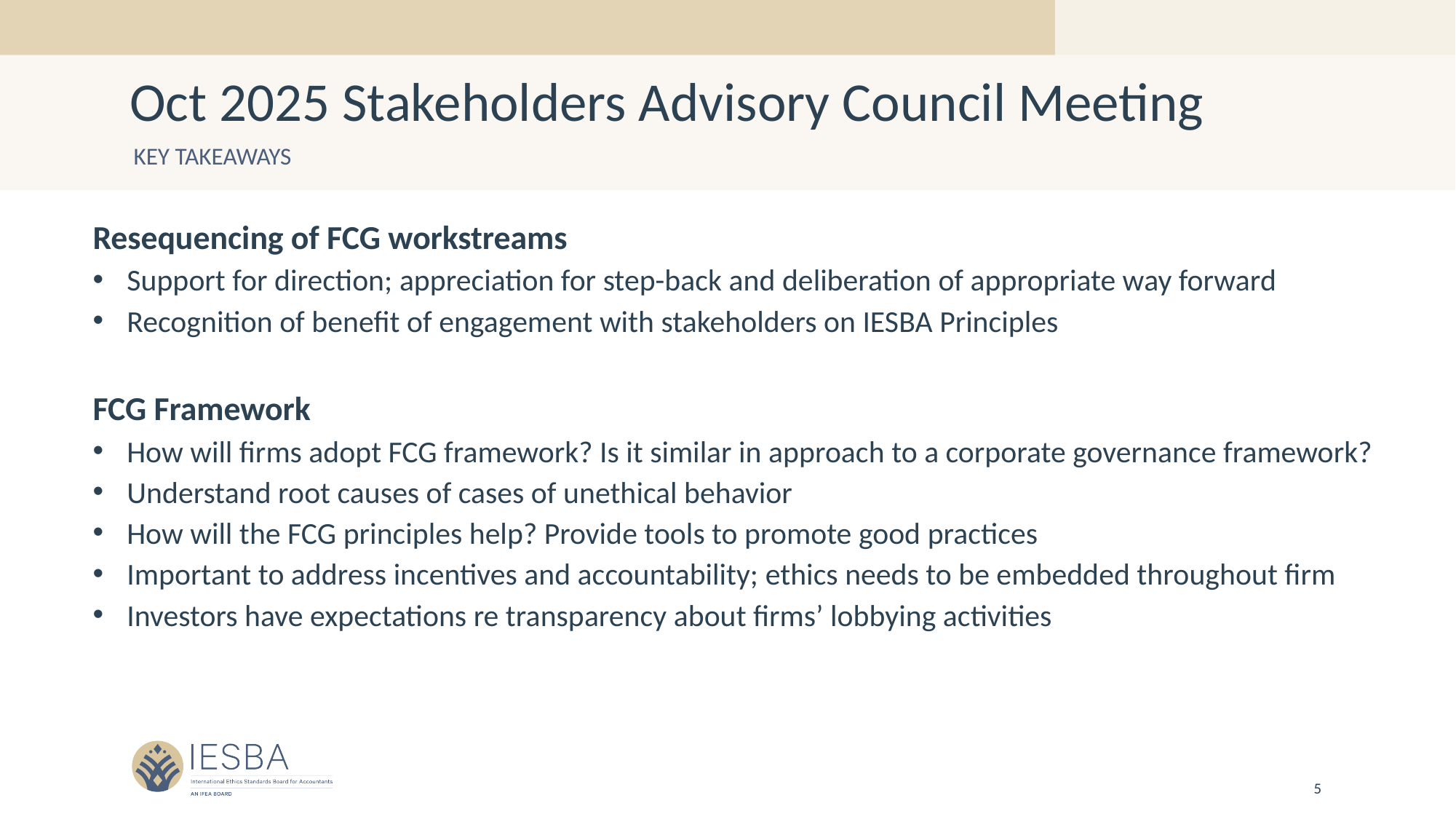

# Oct 2025 Stakeholders Advisory Council Meeting
Key Takeaways
Resequencing of FCG workstreams
Support for direction; appreciation for step-back and deliberation of appropriate way forward
Recognition of benefit of engagement with stakeholders on IESBA Principles

FCG Framework
How will firms adopt FCG framework? Is it similar in approach to a corporate governance framework?
Understand root causes of cases of unethical behavior
How will the FCG principles help? Provide tools to promote good practices
Important to address incentives and accountability; ethics needs to be embedded throughout firm
Investors have expectations re transparency about firms’ lobbying activities
5